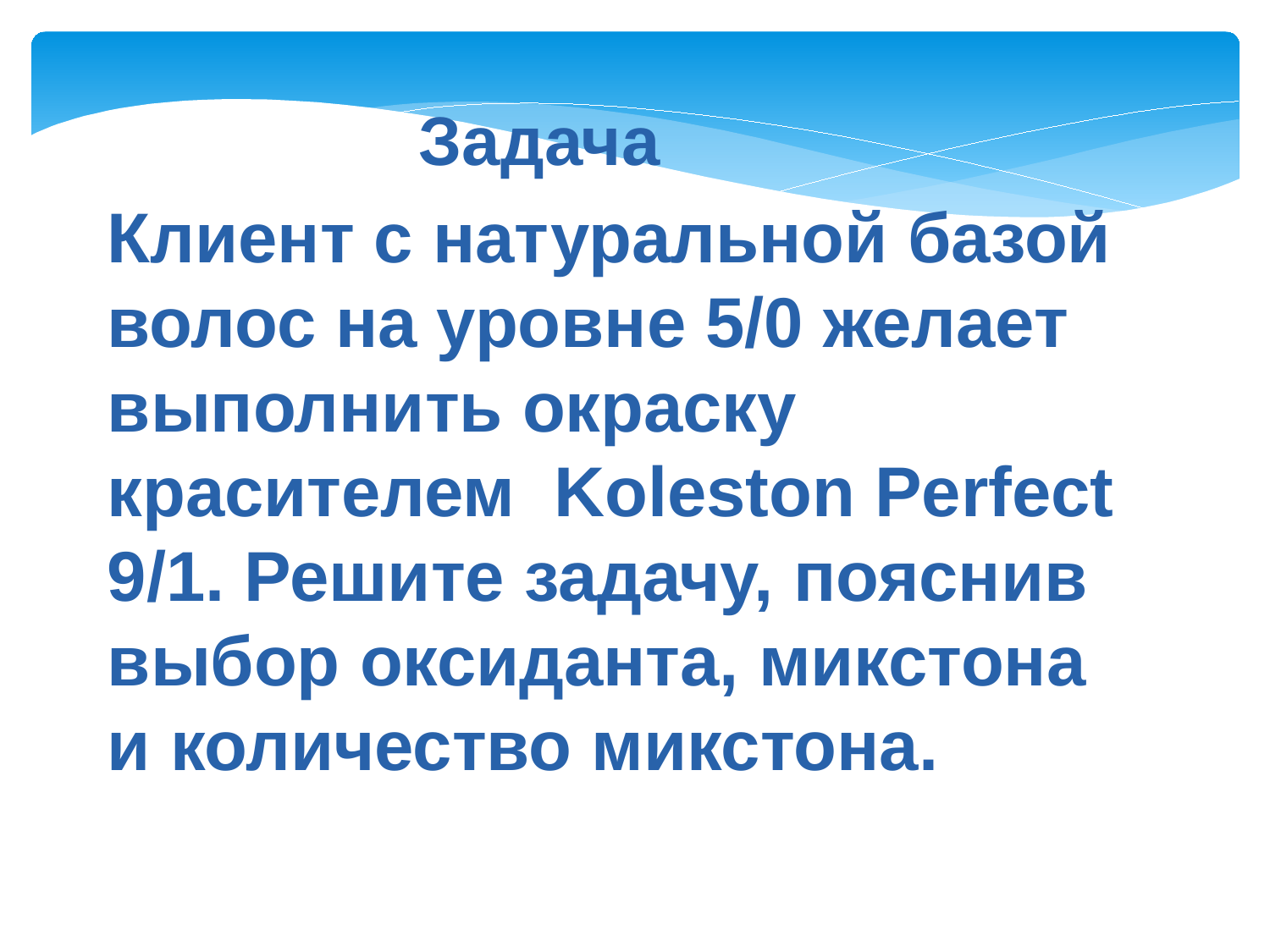

Задача
Клиент с натуральной базой волос на уровне 5/0 желает выполнить окраску красителем  Koleston Perfect 9/1. Решите задачу, пояснив выбор оксиданта, микстона и количество микстона.